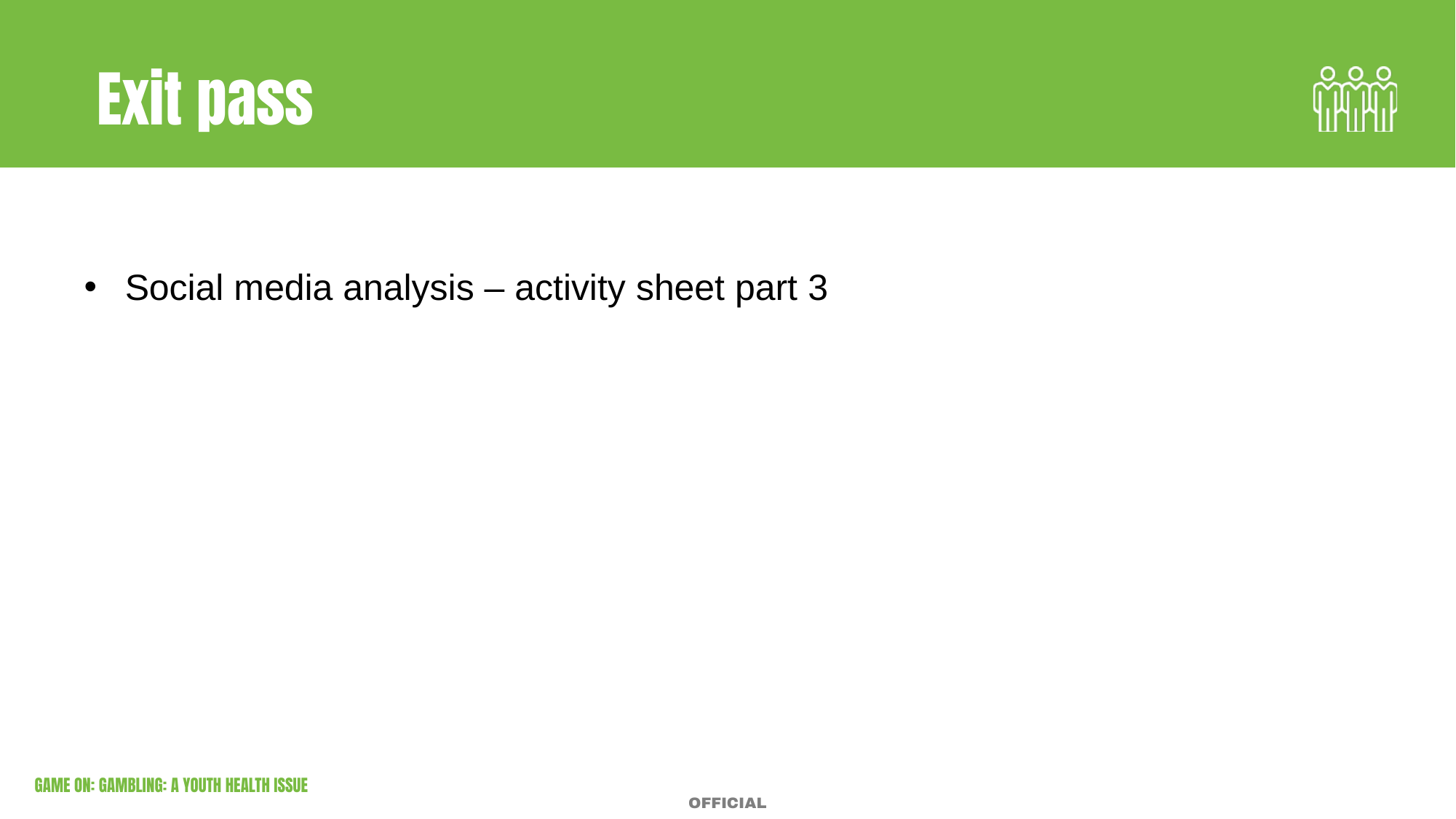

Exit pass
Social media analysis – activity sheet part 3